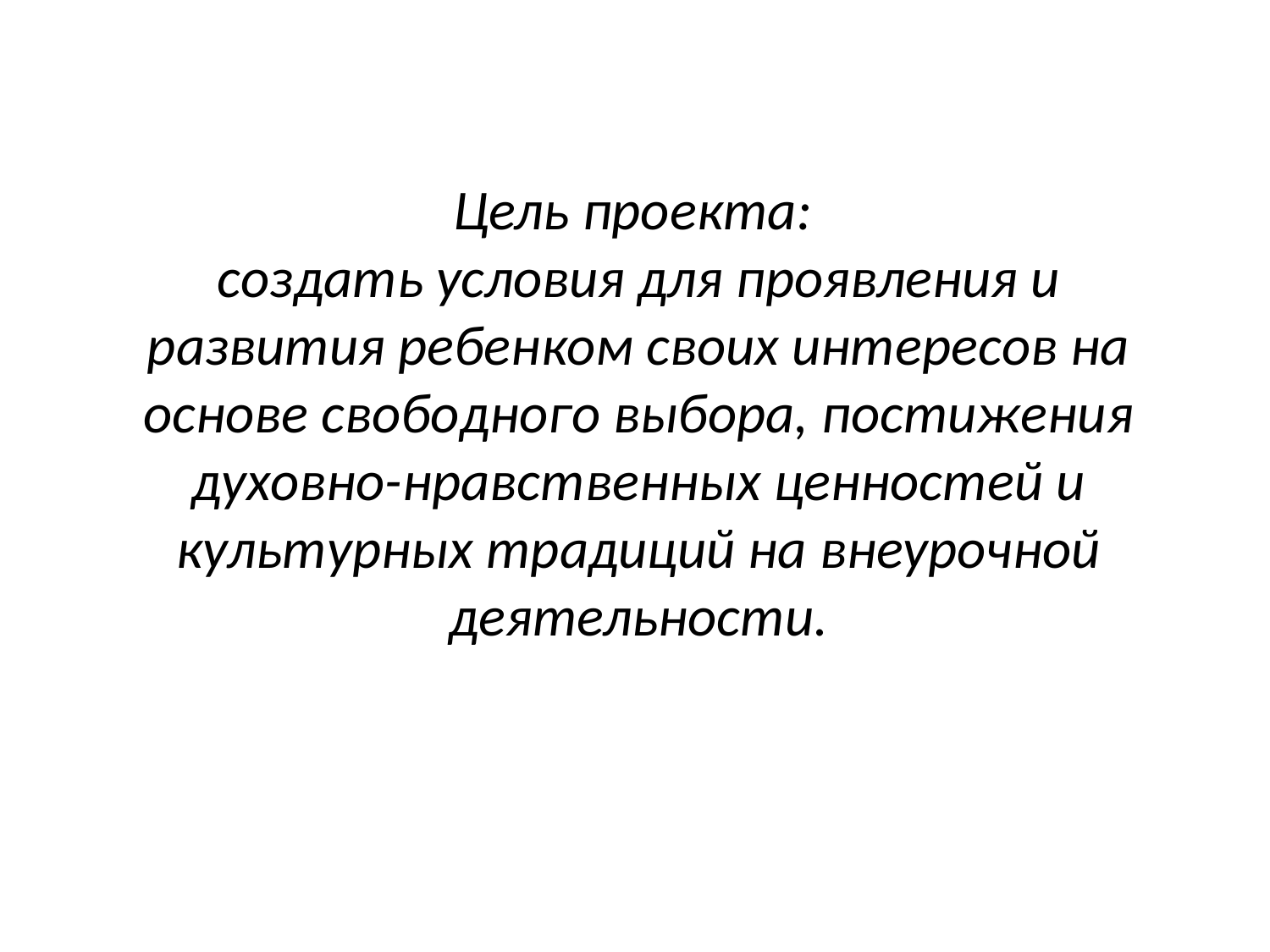

# Цель проекта: создать условия для проявления и развития ребенком своих интересов на основе свободного выбора, постижения духовно-нравственных ценностей и культурных традиций на внеурочной деятельности.